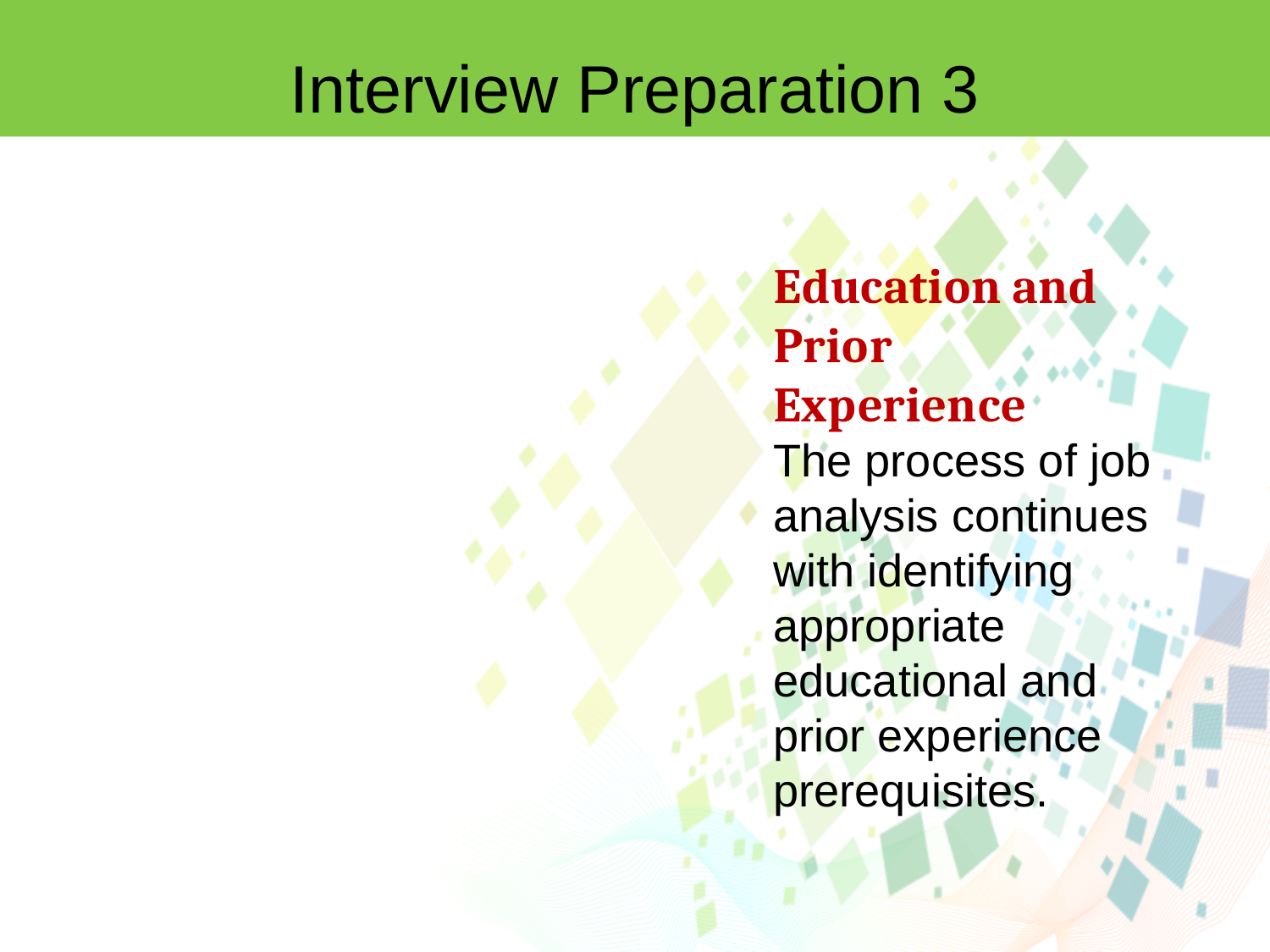

Interview Preparation 3
Education and Prior
Experience
The process of job analysis continues with identifying appropriate educational and
prior experience prerequisites.